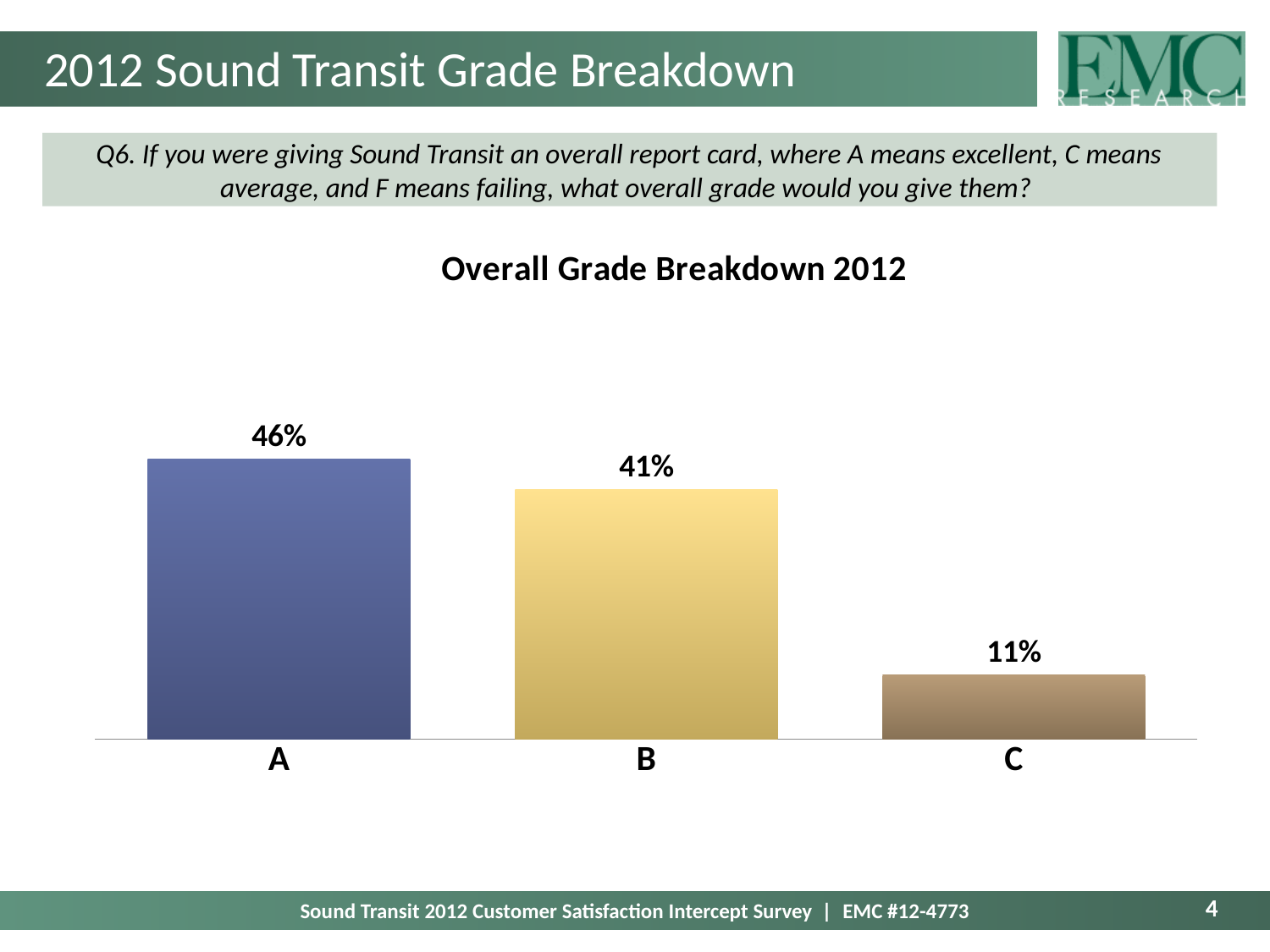

# 2012 Sound Transit Grade Breakdown
Q6. If you were giving Sound Transit an overall report card, where A means excellent, C means average, and F means failing, what overall grade would you give them?

### Chart: Overall Grade Breakdown 2012

| Category | Overall |
|---|---|
| A | 0.4604241761104457 |
| B | 0.40954417281293365 |
| C | 0.10519871206794934 |